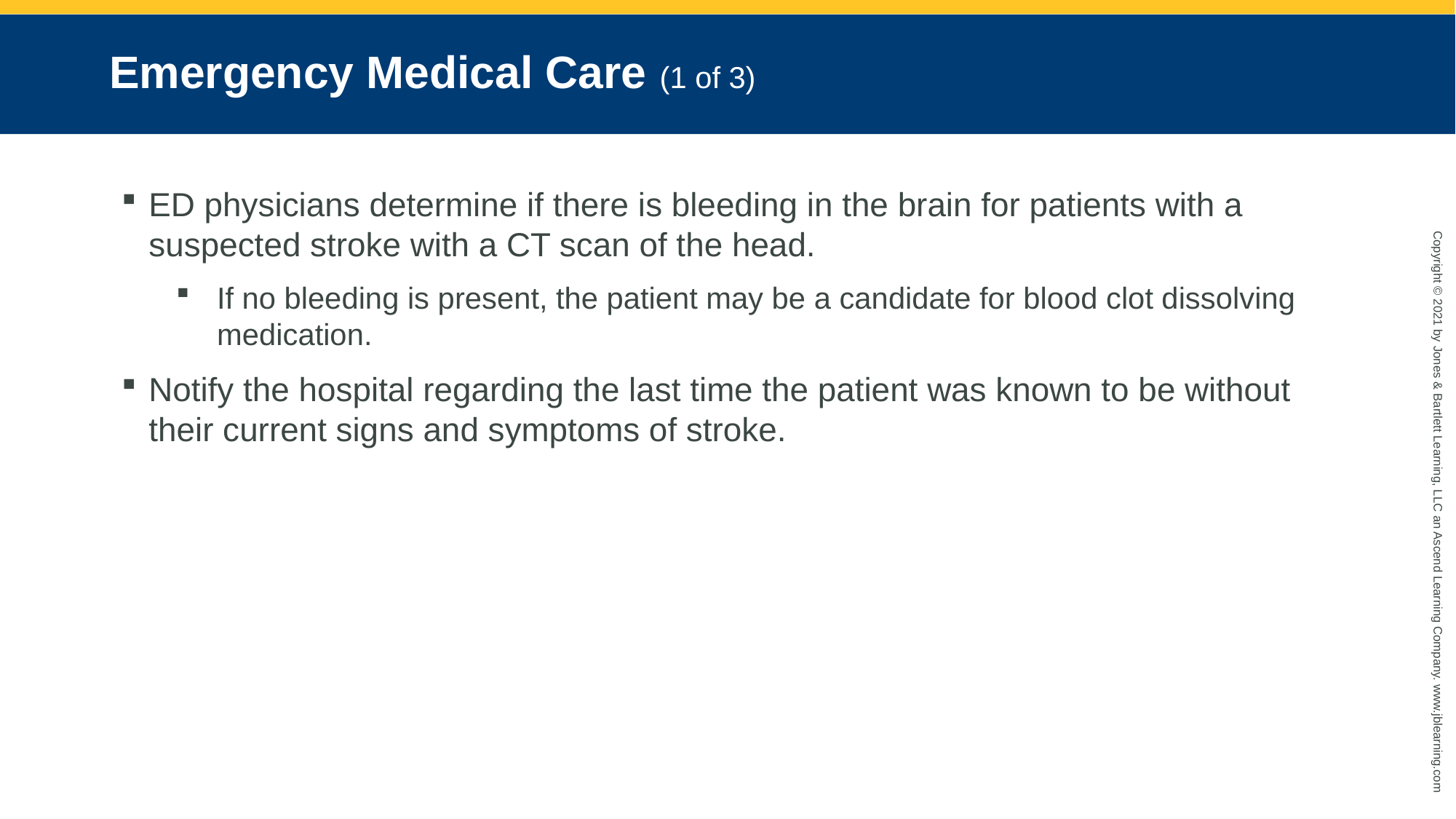

# Emergency Medical Care (1 of 3)
ED physicians determine if there is bleeding in the brain for patients with a suspected stroke with a CT scan of the head.
If no bleeding is present, the patient may be a candidate for blood clot dissolving medication.
Notify the hospital regarding the last time the patient was known to be without their current signs and symptoms of stroke.